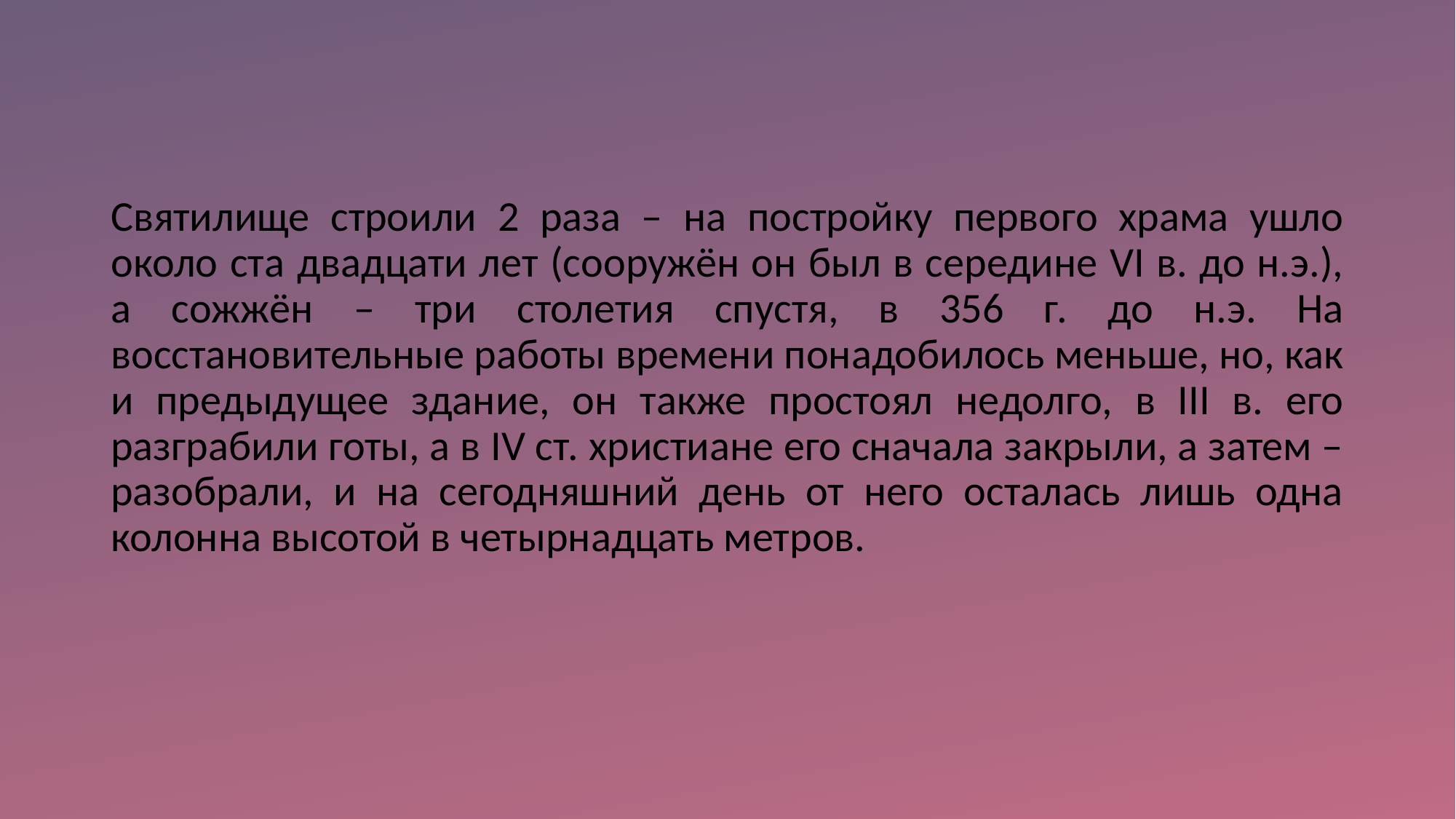

Святилище строили 2 раза – на постройку первого храма ушло около ста двадцати лет (сооружён он был в середине VI в. до н.э.), а сожжён – три столетия спустя, в 356 г. до н.э. На восстановительные работы времени понадобилось меньше, но, как и предыдущее здание, он также простоял недолго, в III в. его разграбили готы, а в IV ст. христиане его сначала закрыли, а затем – разобрали, и на сегодняшний день от него осталась лишь одна колонна высотой в четырнадцать метров.